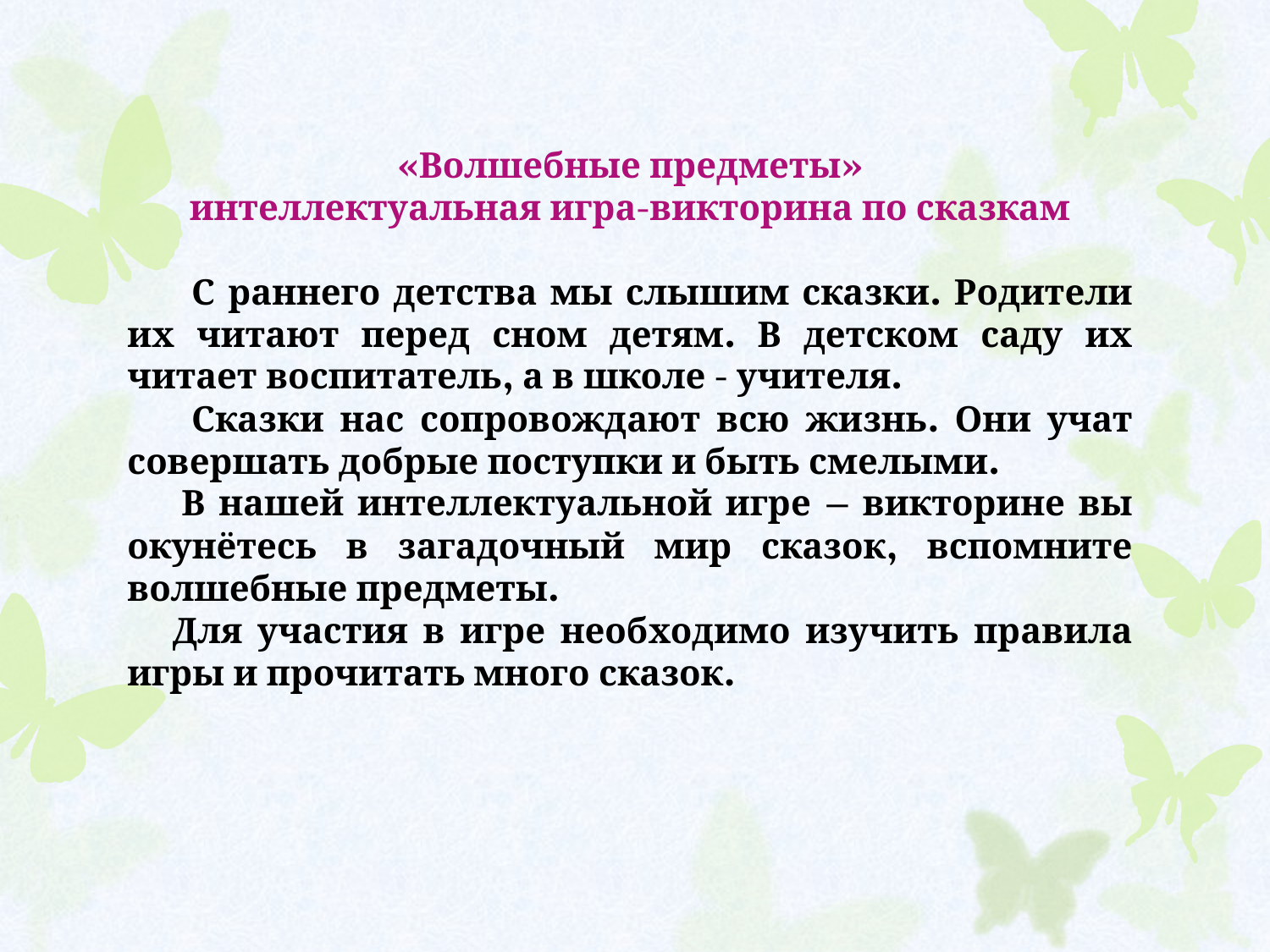

«Волшебные предметы»
интеллектуальная игра-викторина по сказкам

     С раннего детства мы слышим сказки. Родители их читают перед сном детям. В детском саду их читает воспитатель, а в школе - учителя.
    Сказки нас сопровождают всю жизнь. Они учат совершать добрые поступки и быть смелыми.
    В нашей интеллектуальной игре – викторине вы окунётесь в загадочный мир сказок, вспомните волшебные предметы.
   Для участия в игре необходимо изучить правила игры и прочитать много сказок.